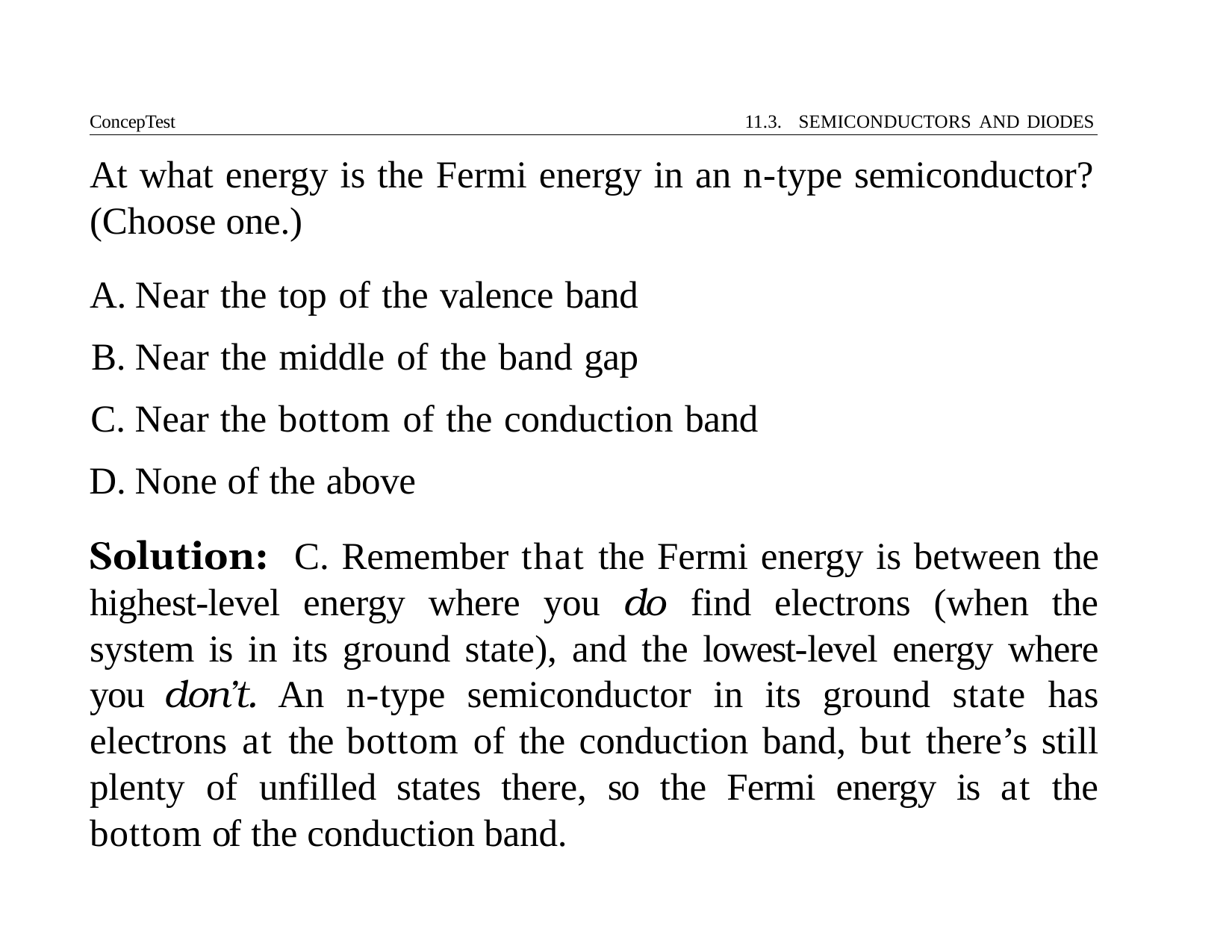

ConcepTest	11.3.  SEMICONDUCTORS AND DIODES

# At what energy is the Fermi energy in an n-type semiconductor? (Choose one.)
Near the top of the valence band
Near the middle of the band gap
Near the bottom of the conduction band
None of the above
Solution:  C. Remember that the Fermi energy is between the highest-level energy where you do find electrons (when the system is in its ground state), and the lowest-level energy where you don’t. An n-type semiconductor in its ground state has electrons at the bottom of the conduction band, but there’s still plenty of unfilled states there, so the Fermi energy is at the bottom of the conduction band.